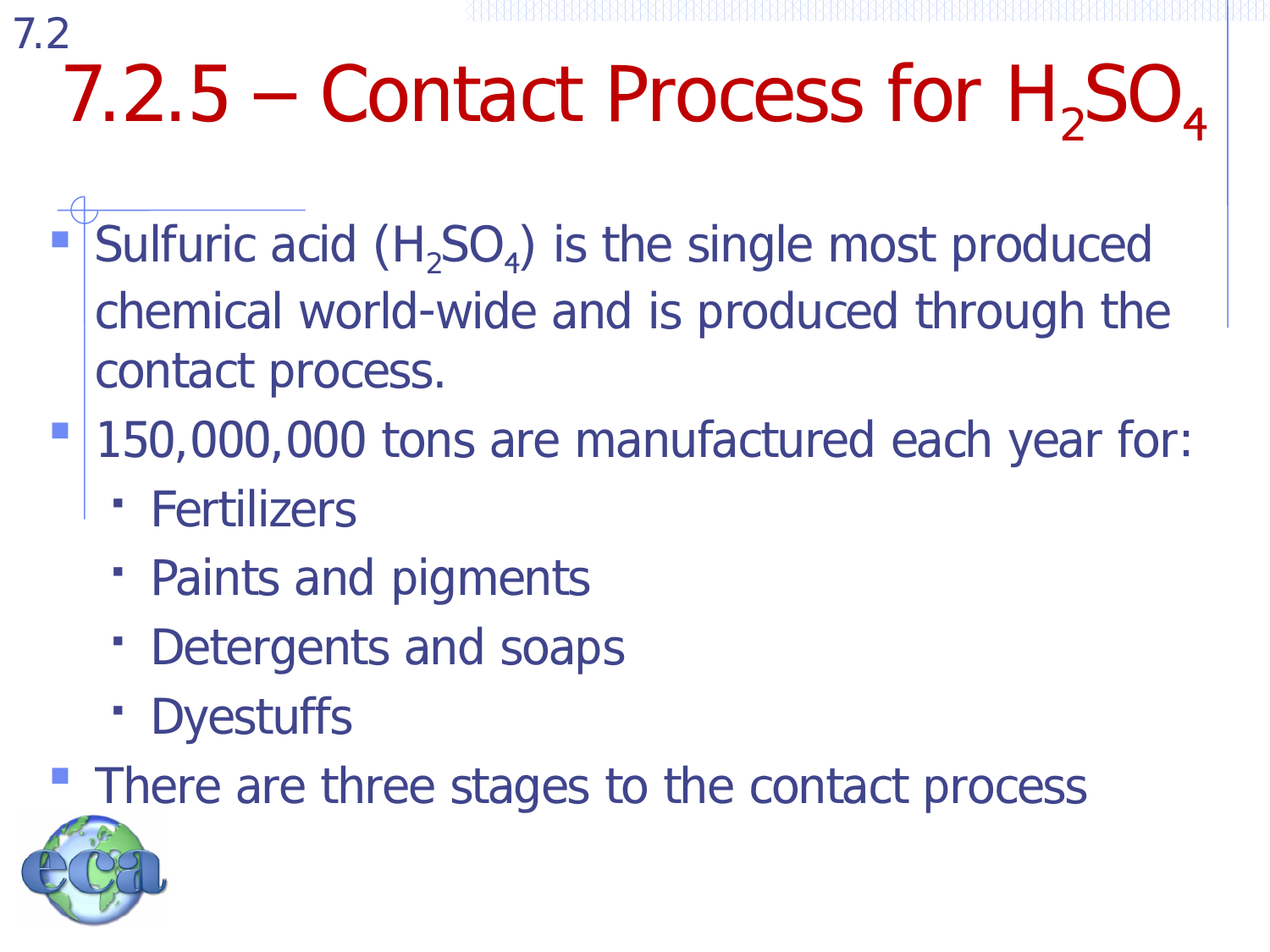

# 7.2.5 – Contact Process for H2SO4
Sulfuric acid (H2SO4) is the single most produced chemical world-wide and is produced through the contact process.
150,000,000 tons are manufactured each year for:
Fertilizers
Paints and pigments
Detergents and soaps
Dyestuffs
There are three stages to the contact process